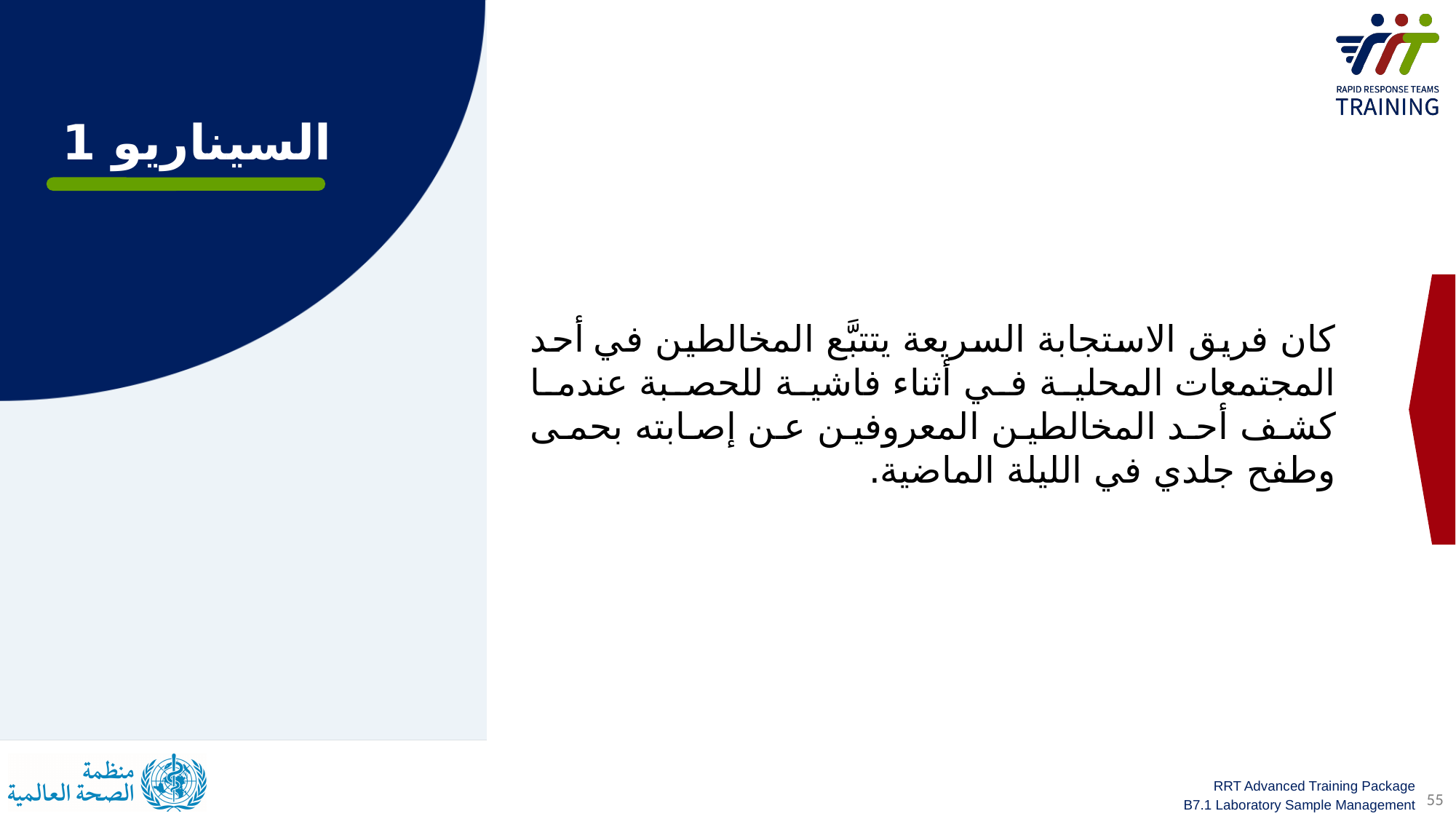

السيناريو 1
كان فريق الاستجابة السريعة يتتبَّع المخالطين في أحد المجتمعات المحلية في أثناء فاشية للحصبة عندما كشف أحد المخالطين المعروفين عن إصابته بحمى وطفح جلدي في الليلة الماضية.